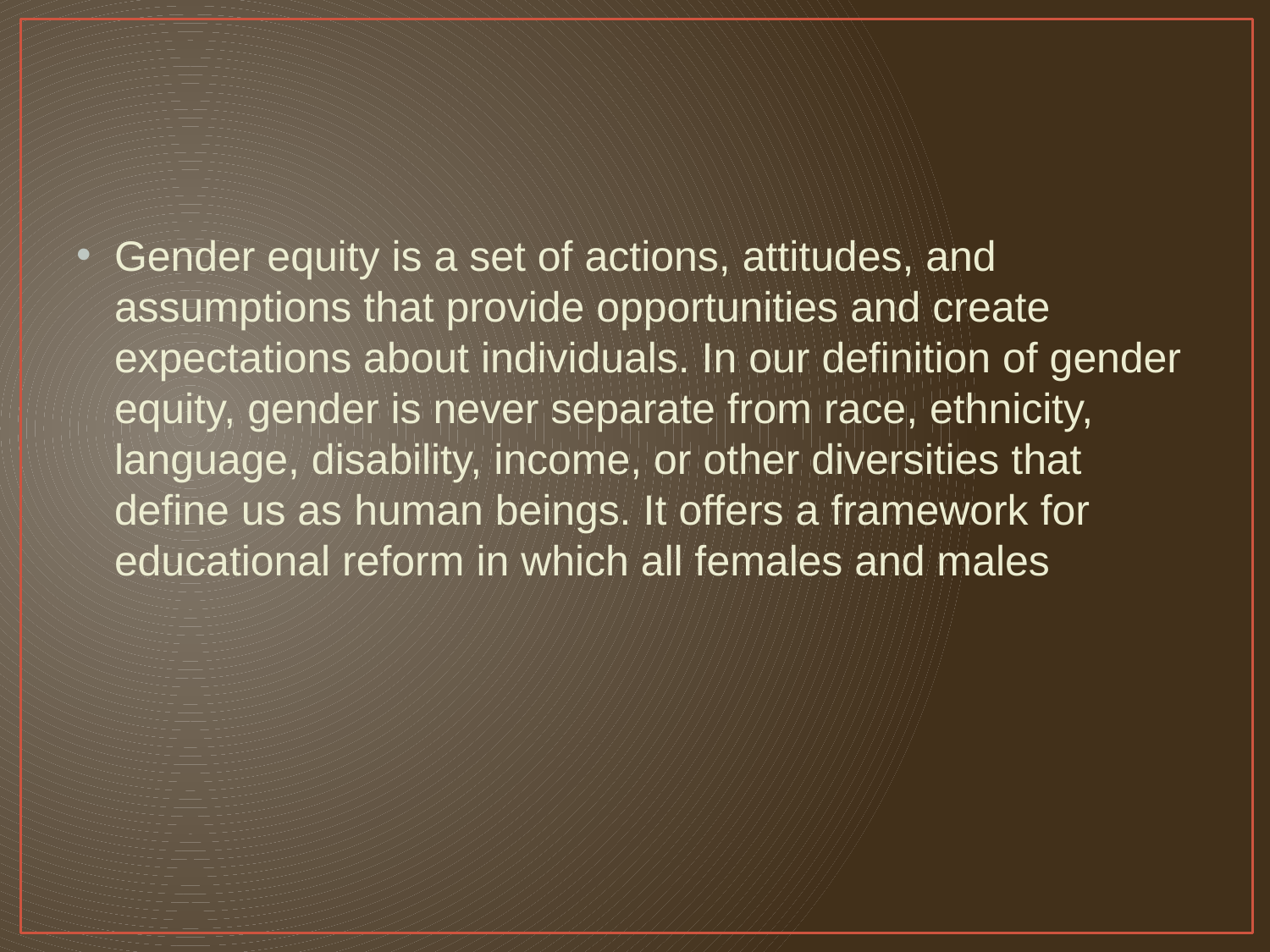

#
Gender equity is a set of actions, attitudes, and assumptions that provide opportunities and create expectations about individuals. In our definition of gender equity, gender is never separate from race, ethnicity, language, disability, income, or other diversities that define us as human beings. It offers a framework for educational reform in which all females and males